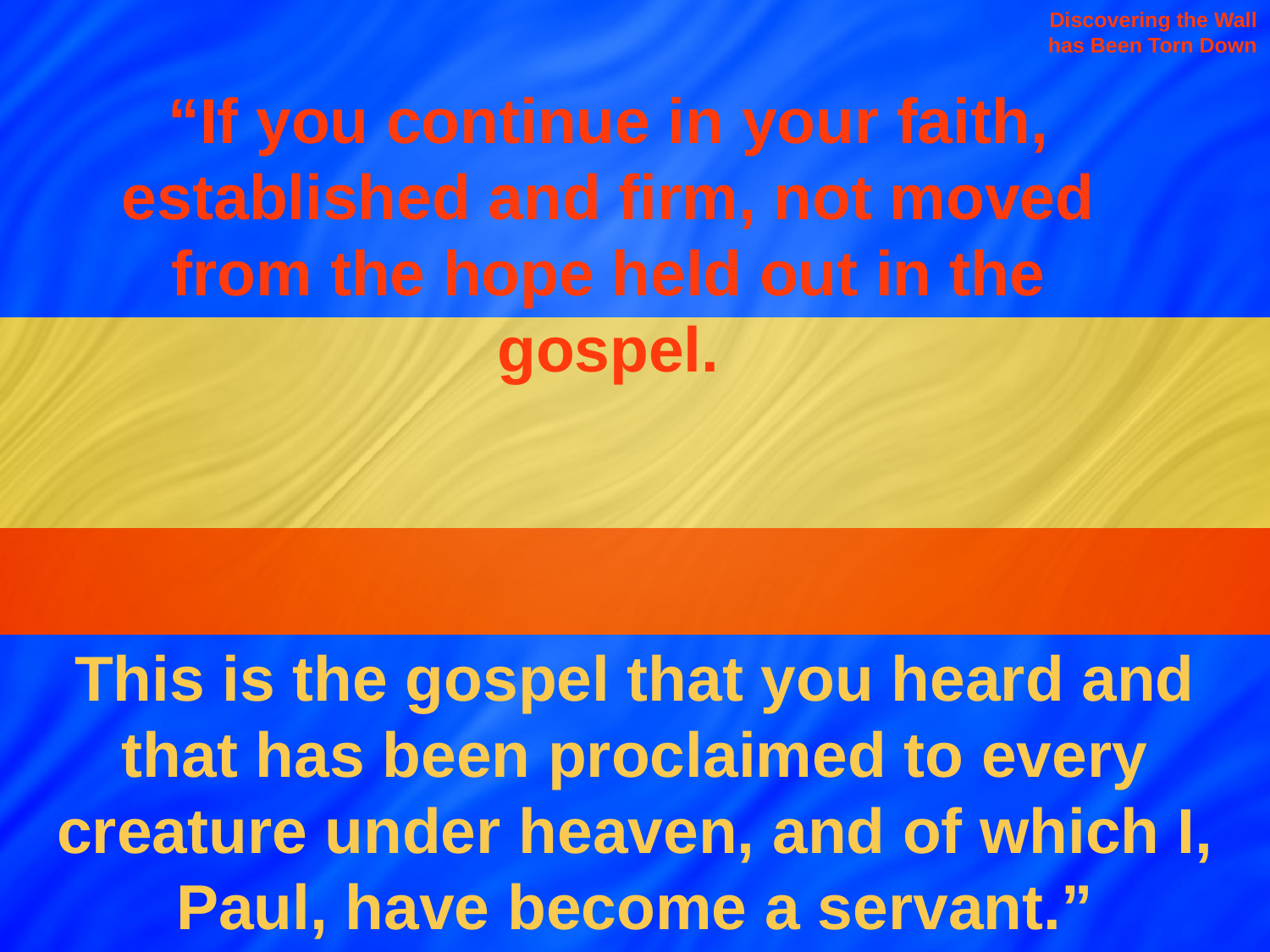

Discovering the Wall has Been Torn Down
“If you continue in your faith, established and firm, not moved from the hope held out in the gospel.
This is the gospel that you heard and that has been proclaimed to every creature under heaven, and of which I, Paul, have become a servant.” Colossians 1:23